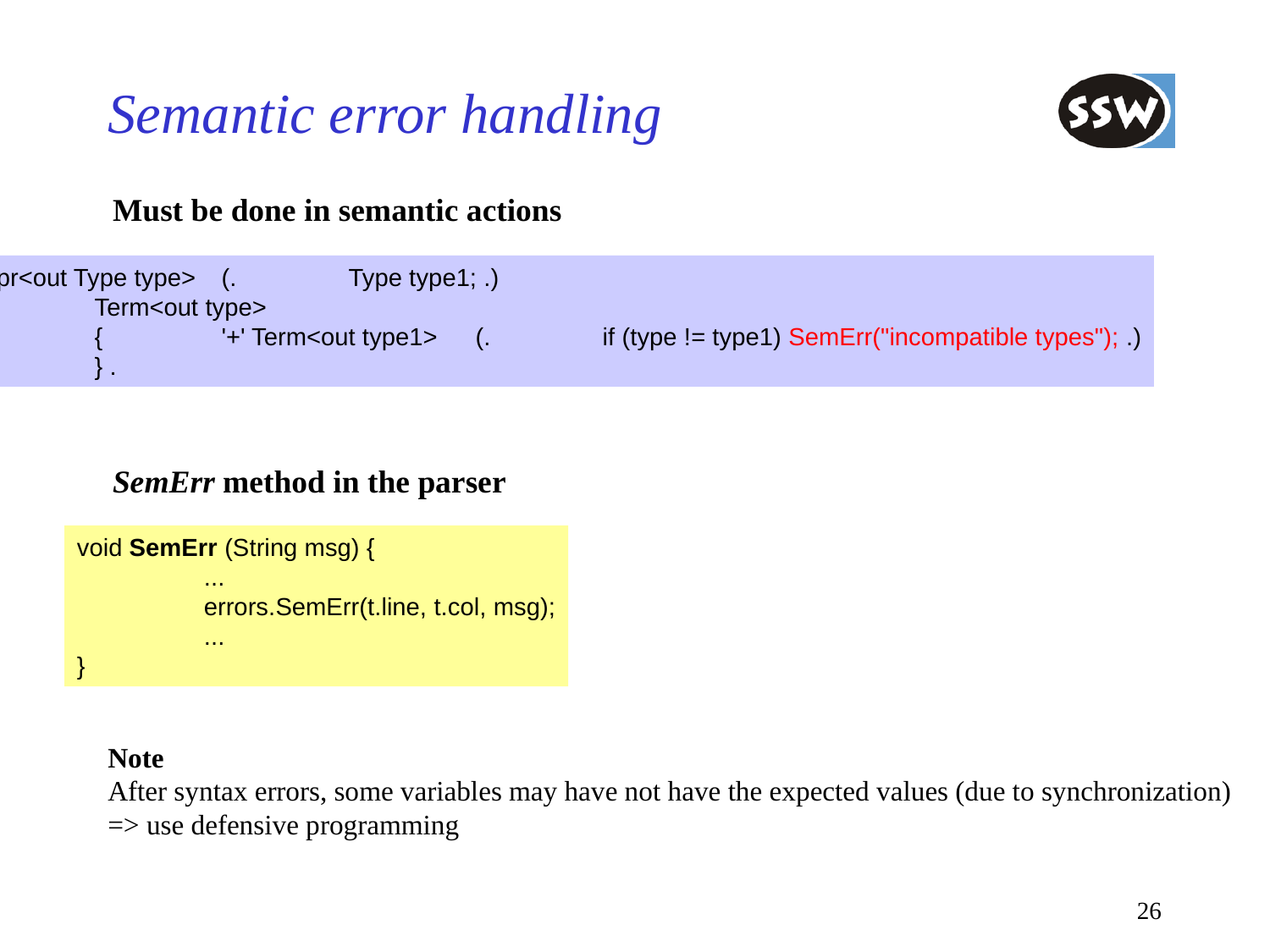

# Semantic error handling
Must be done in semantic actions
Expr<out Type type>	(.	Type type1; .)
=	Term<out type>
	{	'+' Term<out type1>	(.	if (type != type1) SemErr("incompatible types"); .)
	} .
SemErr method in the parser
void SemErr (String msg) {
	...
	errors.SemErr(t.line, t.col, msg);
	...
}
Note
After syntax errors, some variables may have not have the expected values (due to synchronization)
=> use defensive programming
26